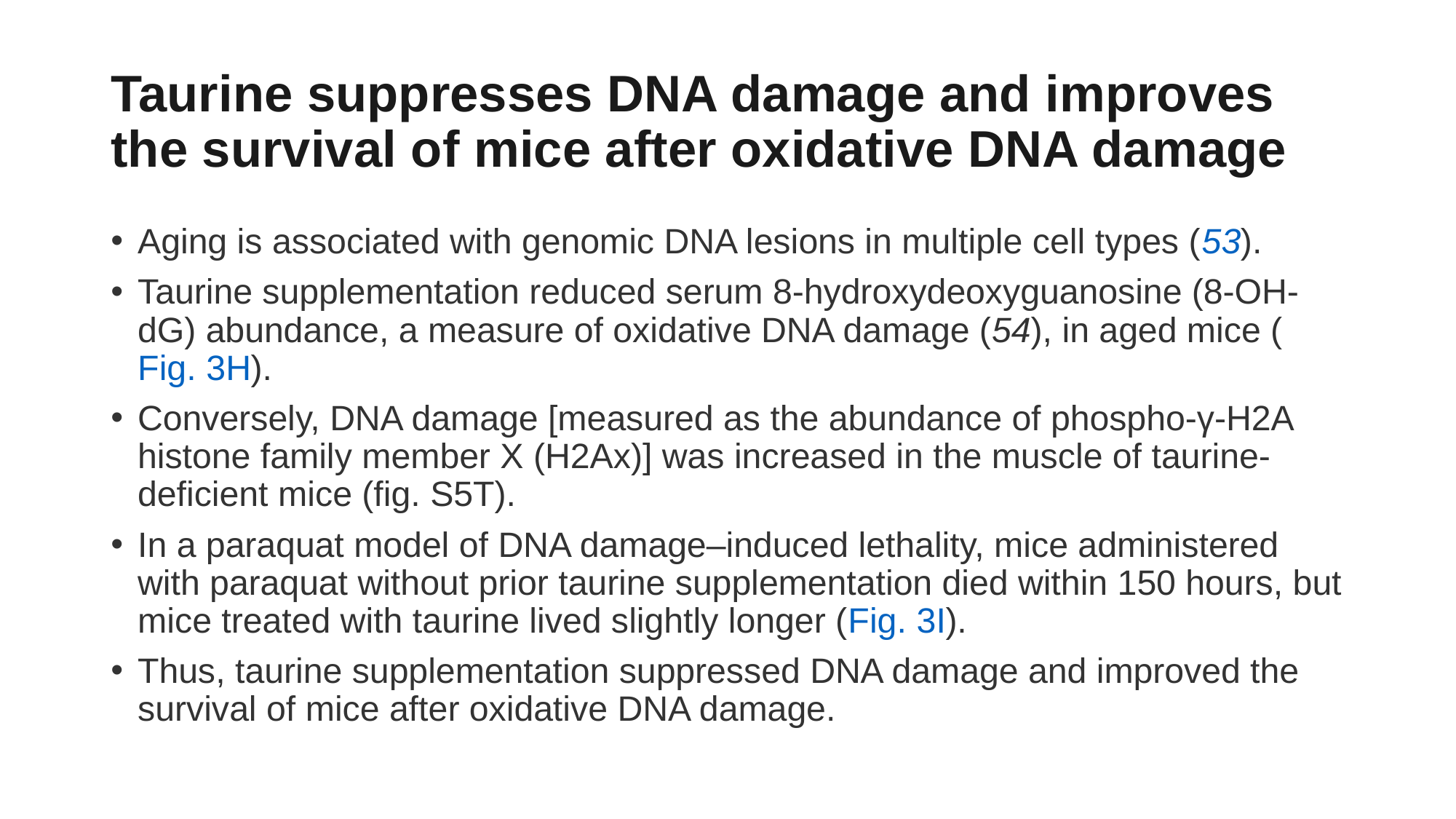

# Taurine suppresses DNA damage and improves the survival of mice after oxidative DNA damage
Aging is associated with genomic DNA lesions in multiple cell types (53).
Taurine supplementation reduced serum 8-hydroxydeoxyguanosine (8-OH-dG) abundance, a measure of oxidative DNA damage (54), in aged mice (Fig. 3H).
Conversely, DNA damage [measured as the abundance of phospho-γ-H2A histone family member X (H2Ax)] was increased in the muscle of taurine-deficient mice (fig. S5T).
In a paraquat model of DNA damage–induced lethality, mice administered with paraquat without prior taurine supplementation died within 150 hours, but mice treated with taurine lived slightly longer (Fig. 3I).
Thus, taurine supplementation suppressed DNA damage and improved the survival of mice after oxidative DNA damage.